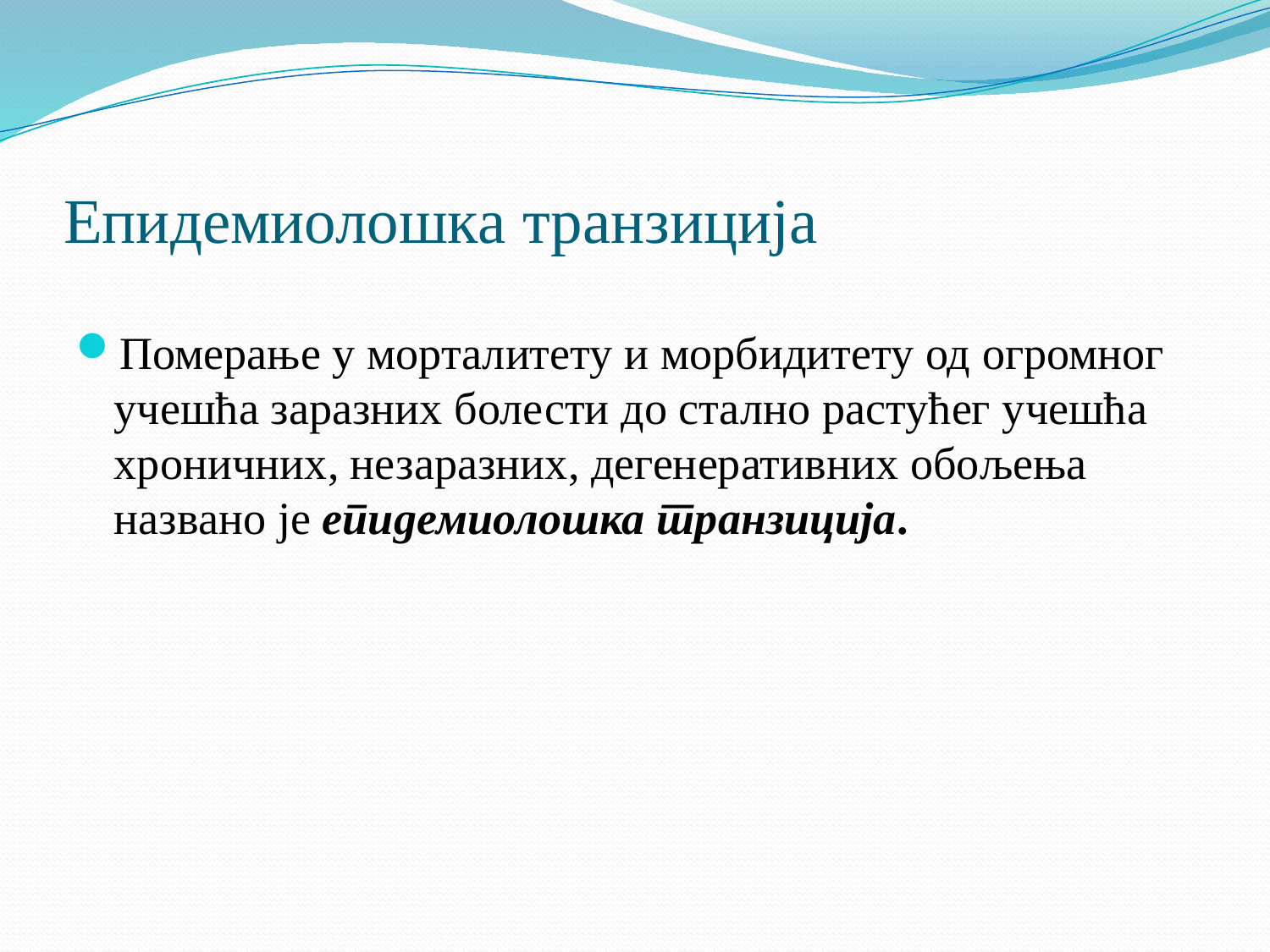

# Епидемиолошка транзиција
Померање у морталитету и морбидитету од огромног учешћа заразних болести до стално растућег учешћа хроничних, незаразних, дегенеративних обољења названо је епидемиолошка транзиција.